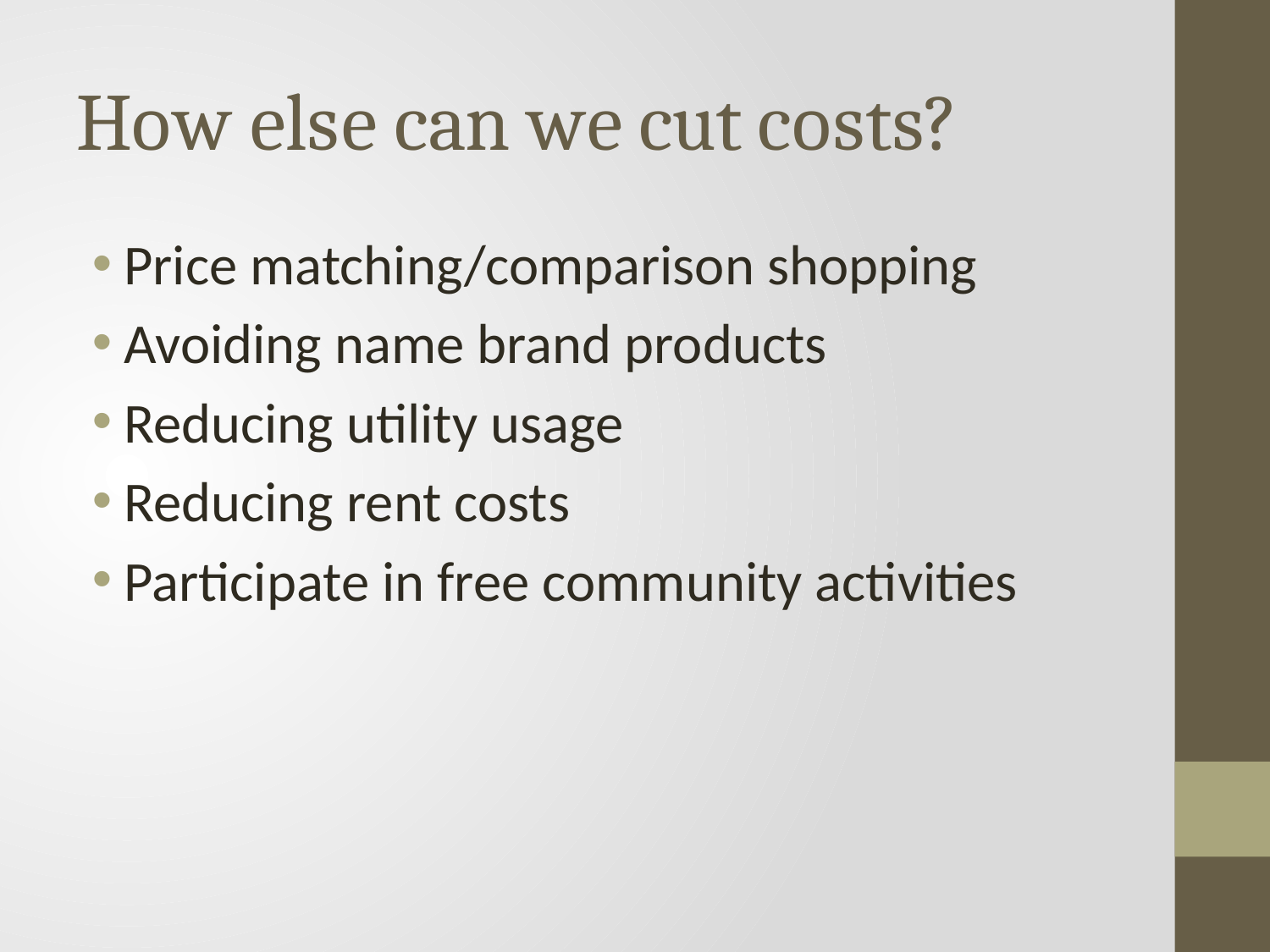

# How else can we cut costs?
Price matching/comparison shopping
Avoiding name brand products
Reducing utility usage
Reducing rent costs
Participate in free community activities